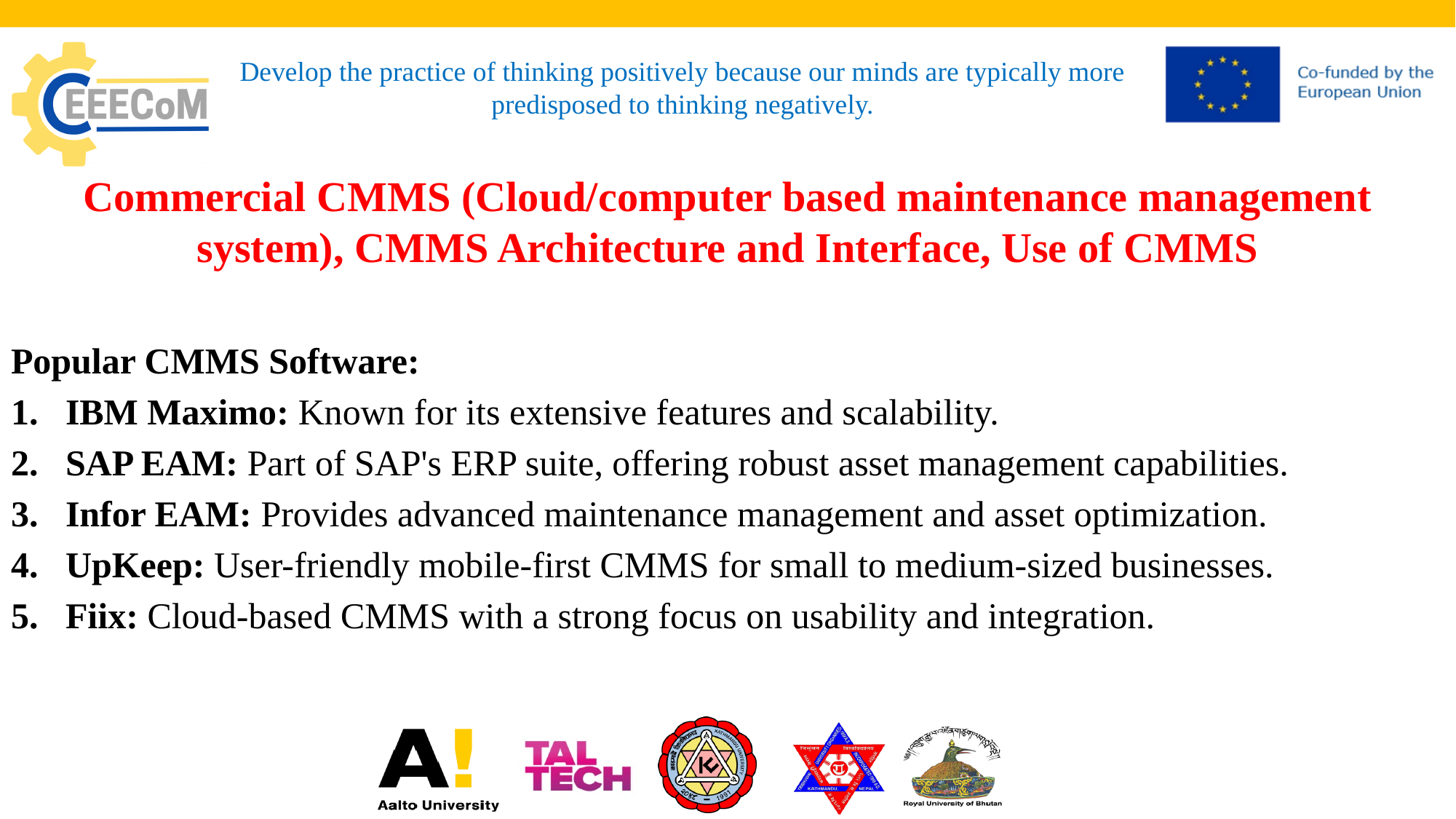

# Develop the practice of thinking positively because our minds are typically more predisposed to thinking negatively.
Commercial CMMS (Cloud/computer based maintenance management system), CMMS Architecture and Interface, Use of CMMS

Popular CMMS Software:
IBM Maximo: Known for its extensive features and scalability.
SAP EAM: Part of SAP's ERP suite, offering robust asset management capabilities.
Infor EAM: Provides advanced maintenance management and asset optimization.
UpKeep: User-friendly mobile-first CMMS for small to medium-sized businesses.
Fiix: Cloud-based CMMS with a strong focus on usability and integration.